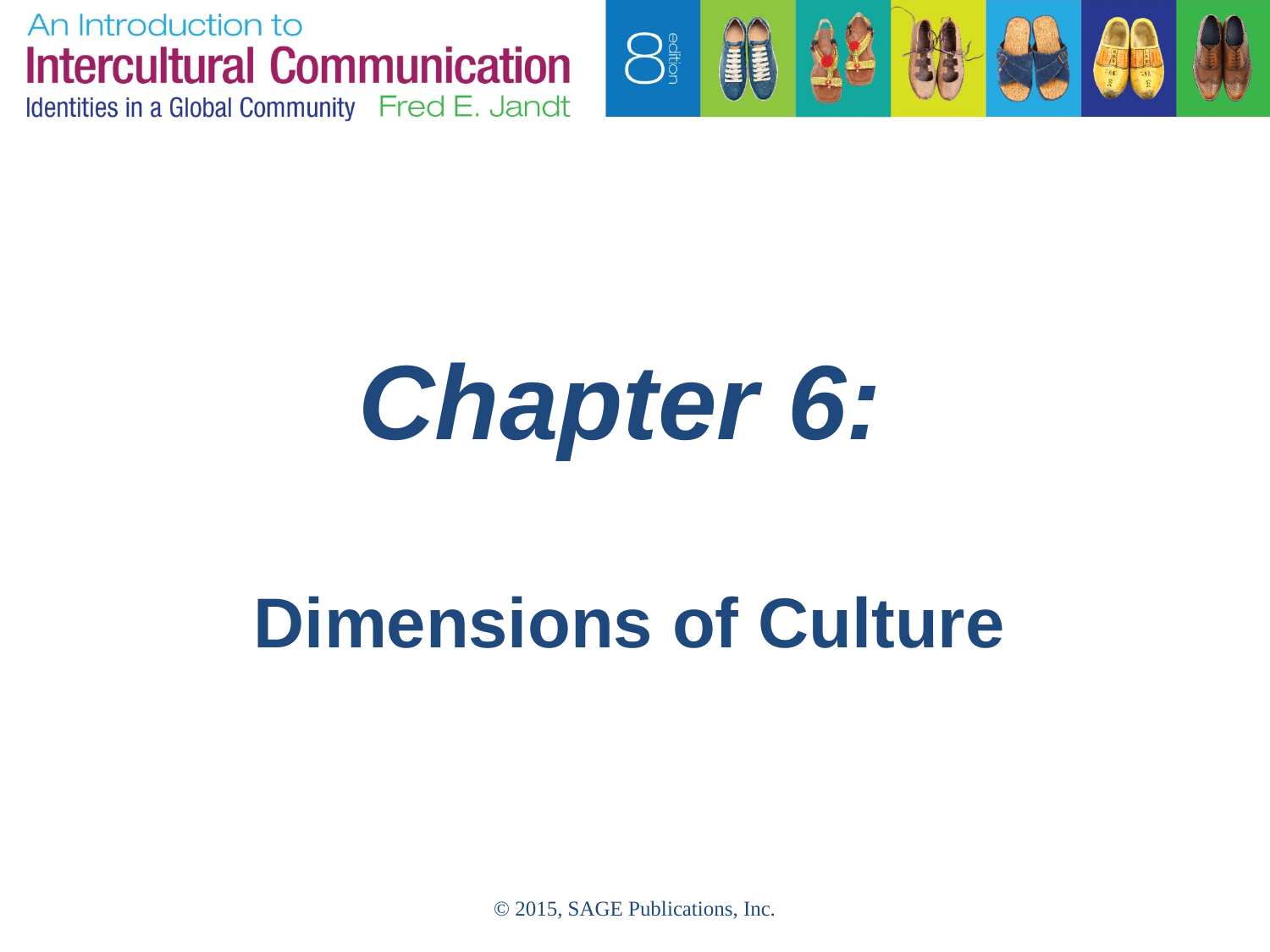

# Chapter 6:
Dimensions of Culture
© 2015, SAGE Publications, Inc.